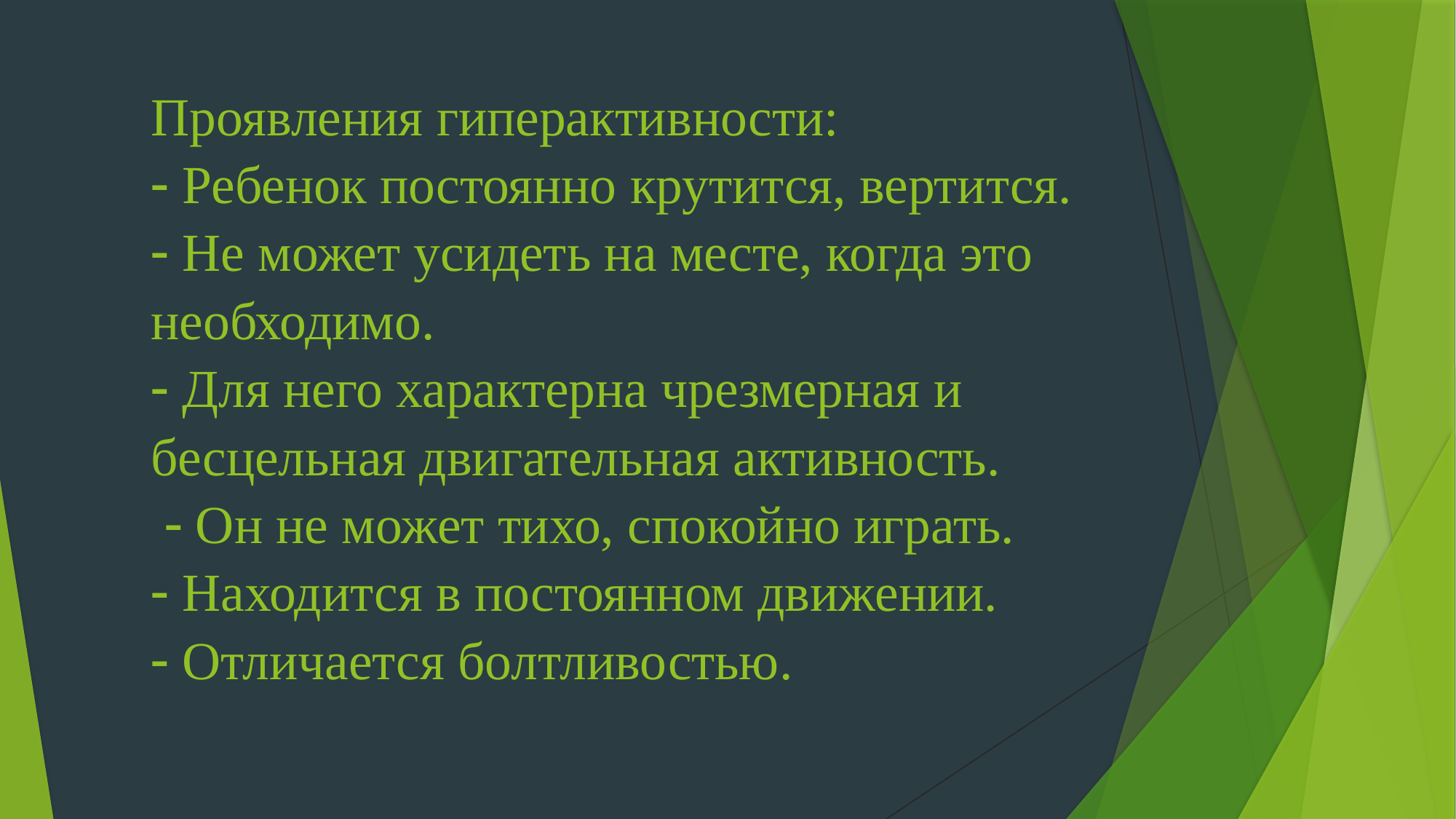

# Проявления гиперактивности: − Ребенок постоянно крутится, вертится. − Не может усидеть на месте, когда это необходимо. − Для него характерна чрезмерная и бесцельная двигательная активность. − Он не может тихо, спокойно играть. − Находится в постоянном движении. − Отличается болтливостью.